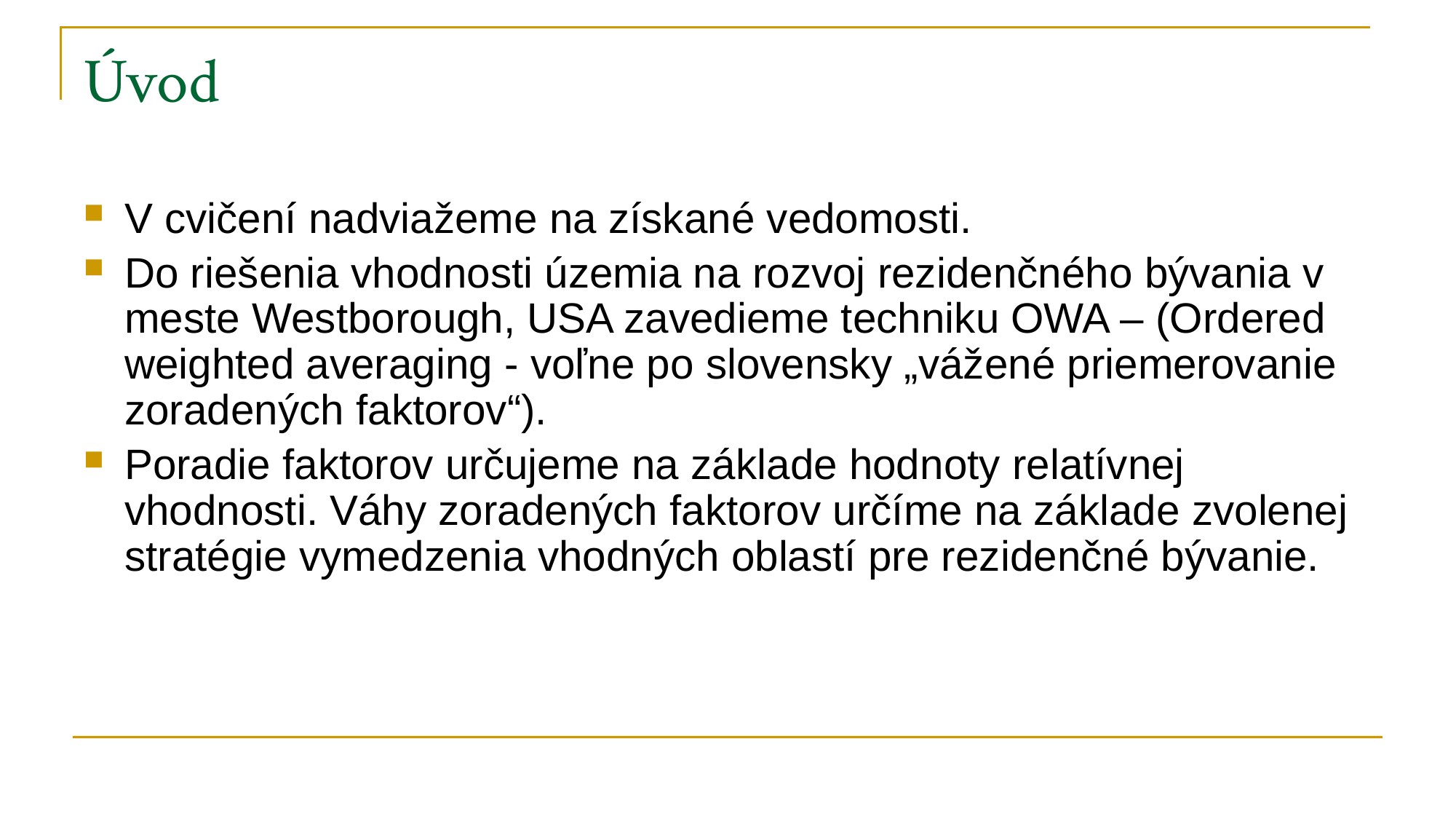

# Úvod
V cvičení nadviažeme na získané vedomosti.
Do riešenia vhodnosti územia na rozvoj rezidenčného bývania v meste Westborough, USA zavedieme techniku OWA – (Ordered weighted averaging - voľne po slovensky „vážené priemerovanie zoradených faktorov“).
Poradie faktorov určujeme na základe hodnoty relatívnej vhodnosti. Váhy zoradených faktorov určíme na základe zvolenej stratégie vymedzenia vhodných oblastí pre rezidenčné bývanie.